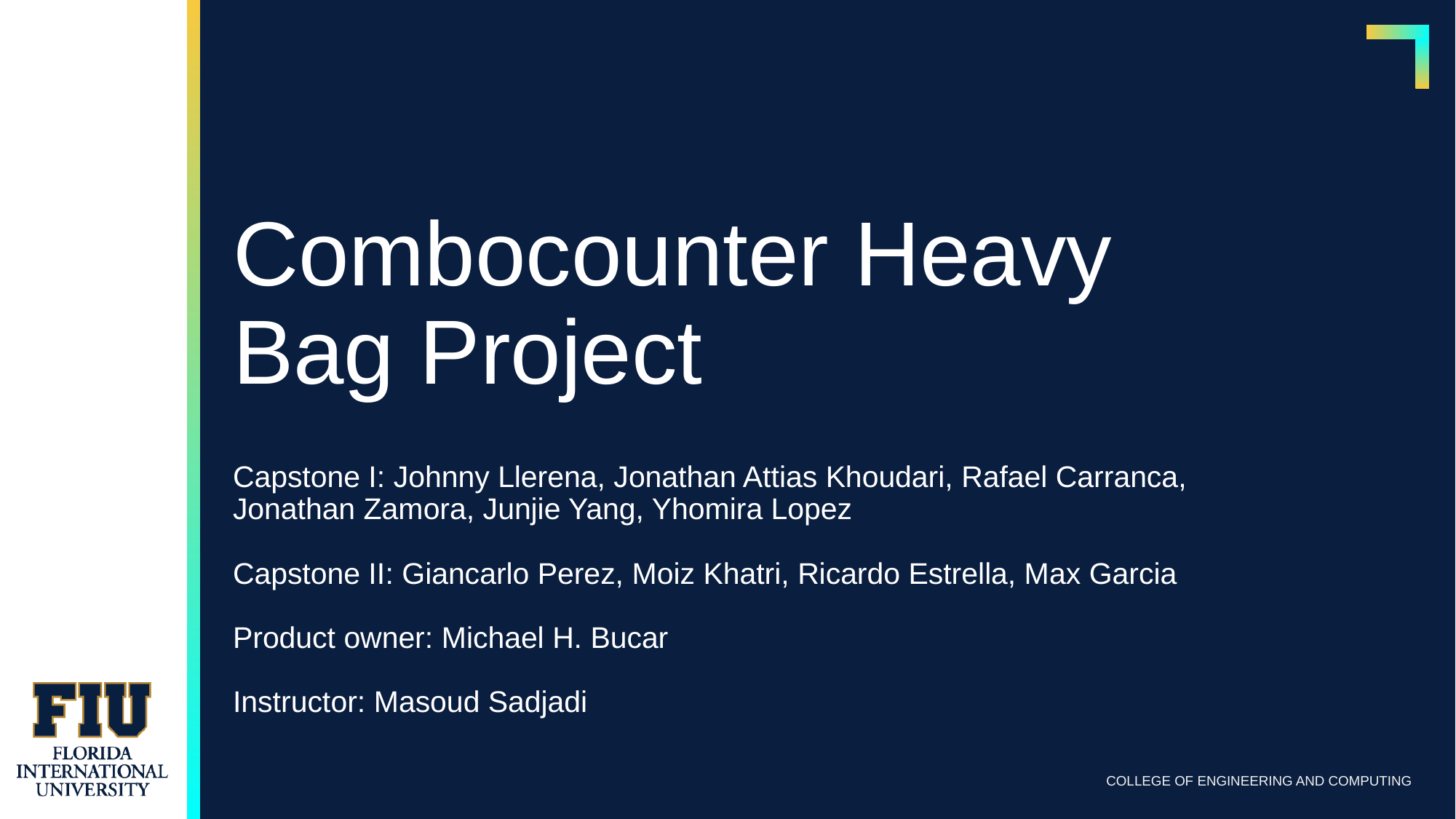

# Combocounter Heavy Bag Project

Capstone I: Johnny Llerena, Jonathan Attias Khoudari, Rafael Carranca, Jonathan Zamora, Junjie Yang, Yhomira Lopez

Capstone II: Giancarlo Perez, Moiz Khatri, Ricardo Estrella, Max Garcia

Product owner: Michael H. Bucar

Instructor: Masoud Sadjadi